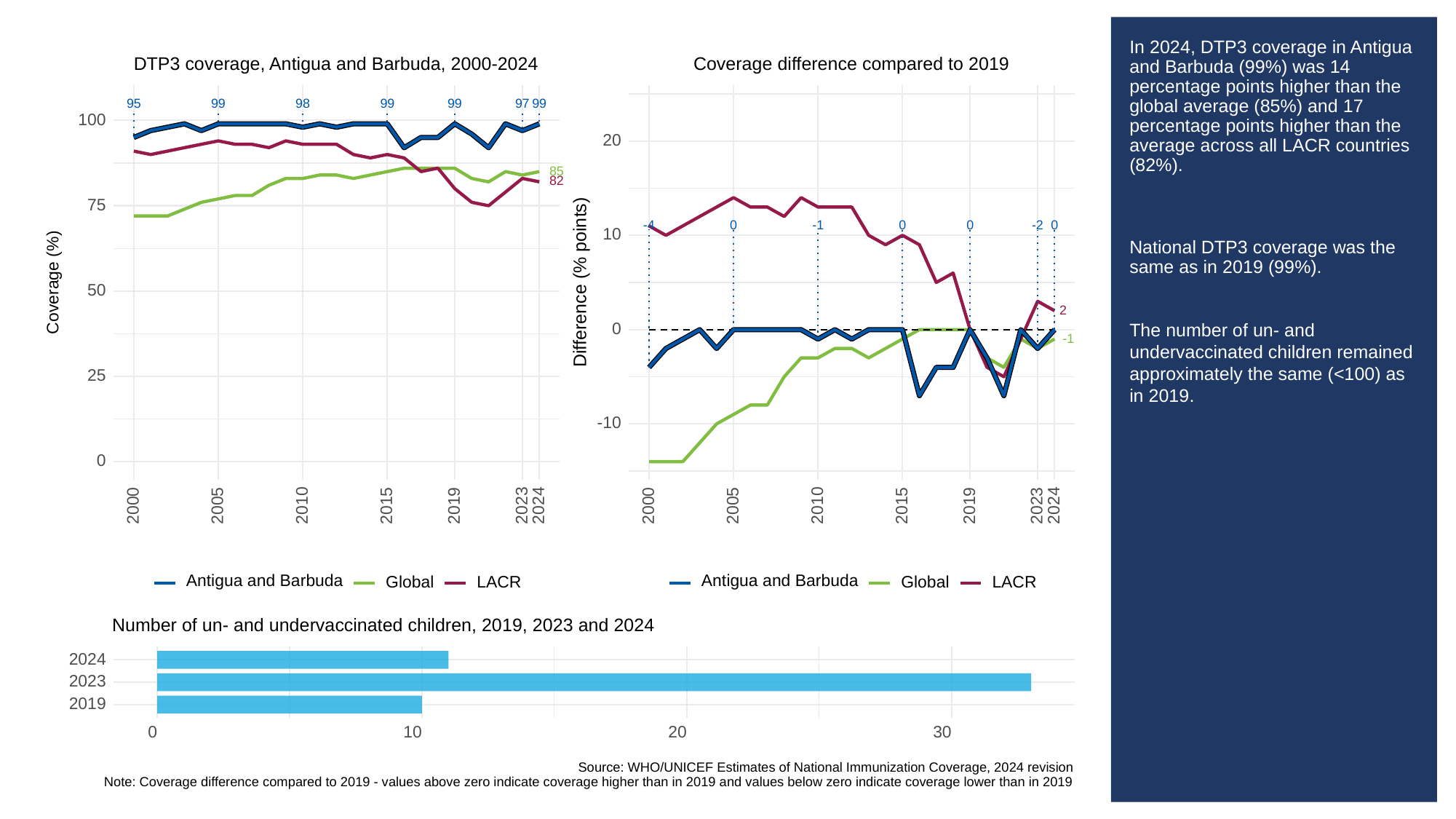

# In 2024, DTP3 coverage in Antigua and Barbuda (99%) was 14 percentage points higher than the global average (85%) and 17 percentage points higher than the average across all LACR countries (82%).

National DTP3 coverage was the same as in 2019 (99%).

The number of un- and undervaccinated children remained approximately the same (<100) as in 2019.

Coverage difference compared to 2019
DTP3 coverage, Antigua and Barbuda, 2000-2024

95
99
98
99
99
97
99

100

20

85

82

75

0
0
0
0
-1
-2
-4
10

Difference (% points)
Coverage (%)

50

2
0

-1
25

-10

0

2023
2023
2000
2005
2010
2015
2019
2024
2000
2005
2010
2015
2019
2024
Antigua and Barbuda
Antigua and Barbuda
Global
LACR
Global
LACR

Number of un- and undervaccinated children, 2019, 2023 and 2024

2024

2023

2019

30
0
10
20
Source: WHO/UNICEF Estimates of National Immunization Coverage, 2024 revision
Note: Coverage difference compared to 2019 - values above zero indicate coverage higher than in 2019 and values below zero indicate coverage lower than in 2019